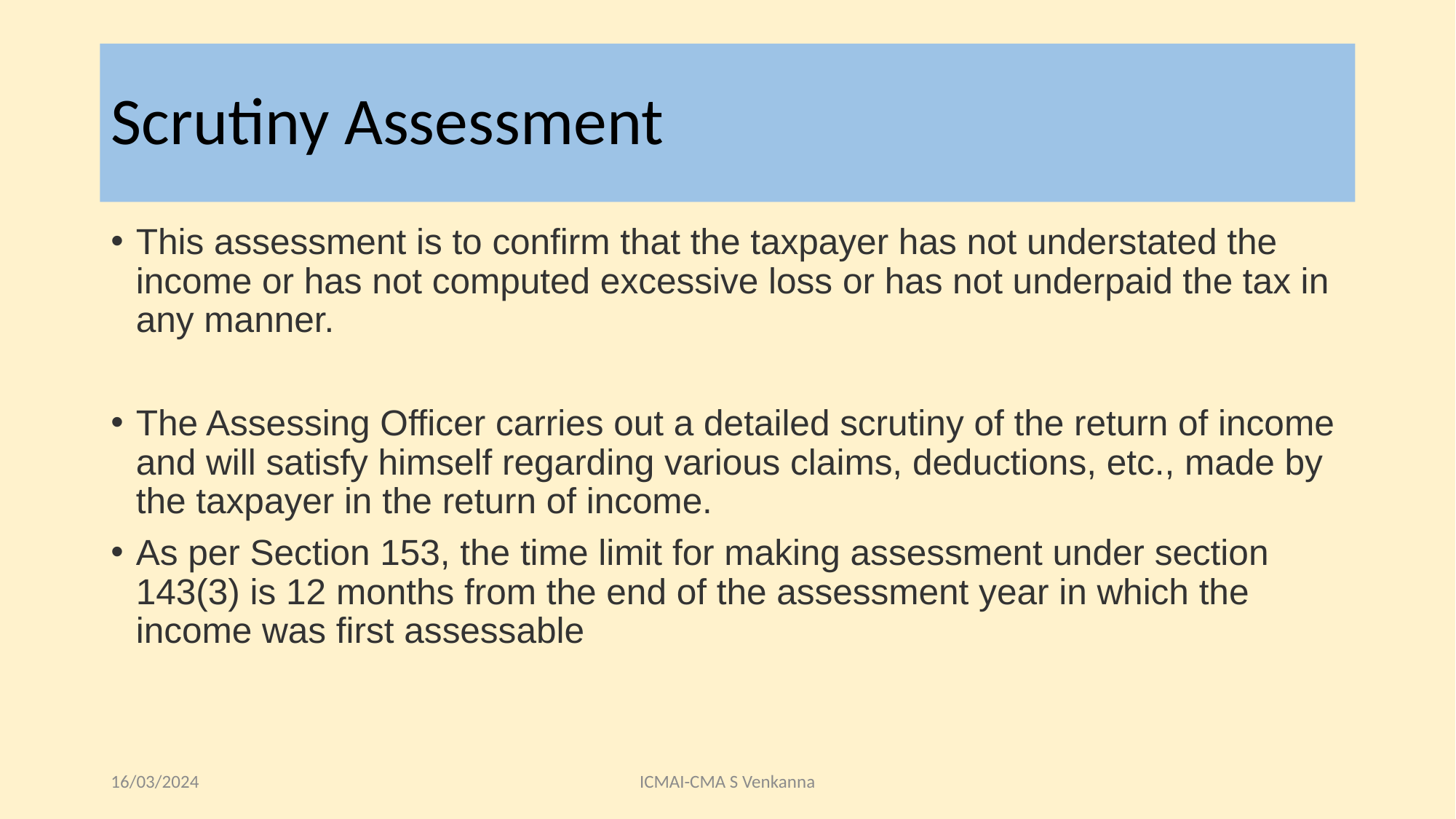

# Scrutiny Assessment
This assessment is to confirm that the taxpayer has not understated the income or has not computed excessive loss or has not underpaid the tax in any manner.

The Assessing Officer carries out a detailed scrutiny of the return of income and will satisfy himself regarding various claims, deductions, etc., made by the taxpayer in the return of income.
As per Section 153, the time limit for making assessment under section 143(3) is 12 months from the end of the assessment year in which the income was first assessable
16/03/2024
ICMAI-CMA S Venkanna